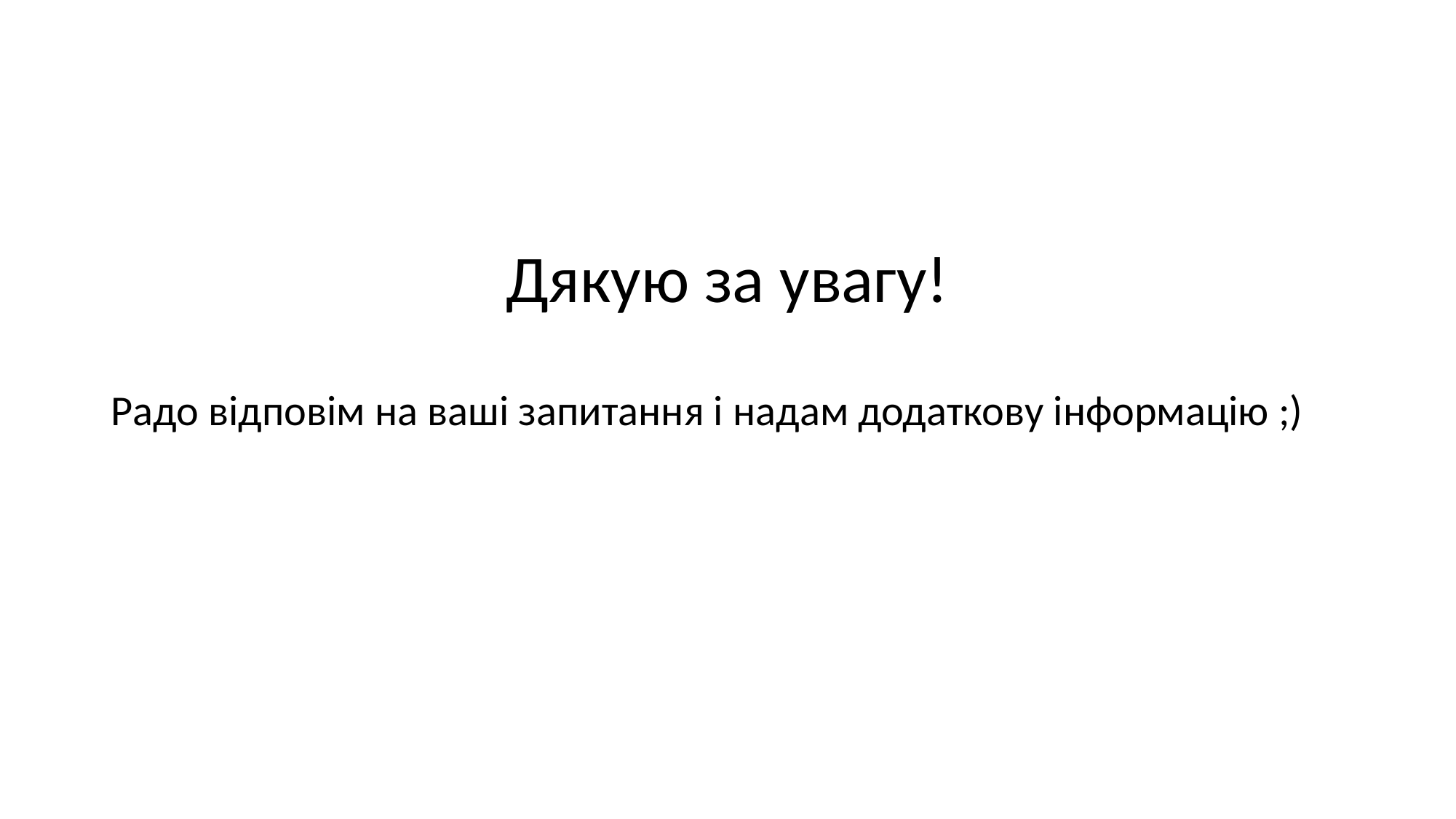

Радо відповім на ваші запитання і надам додаткову інформацію ;)

# Дякую за увагу!